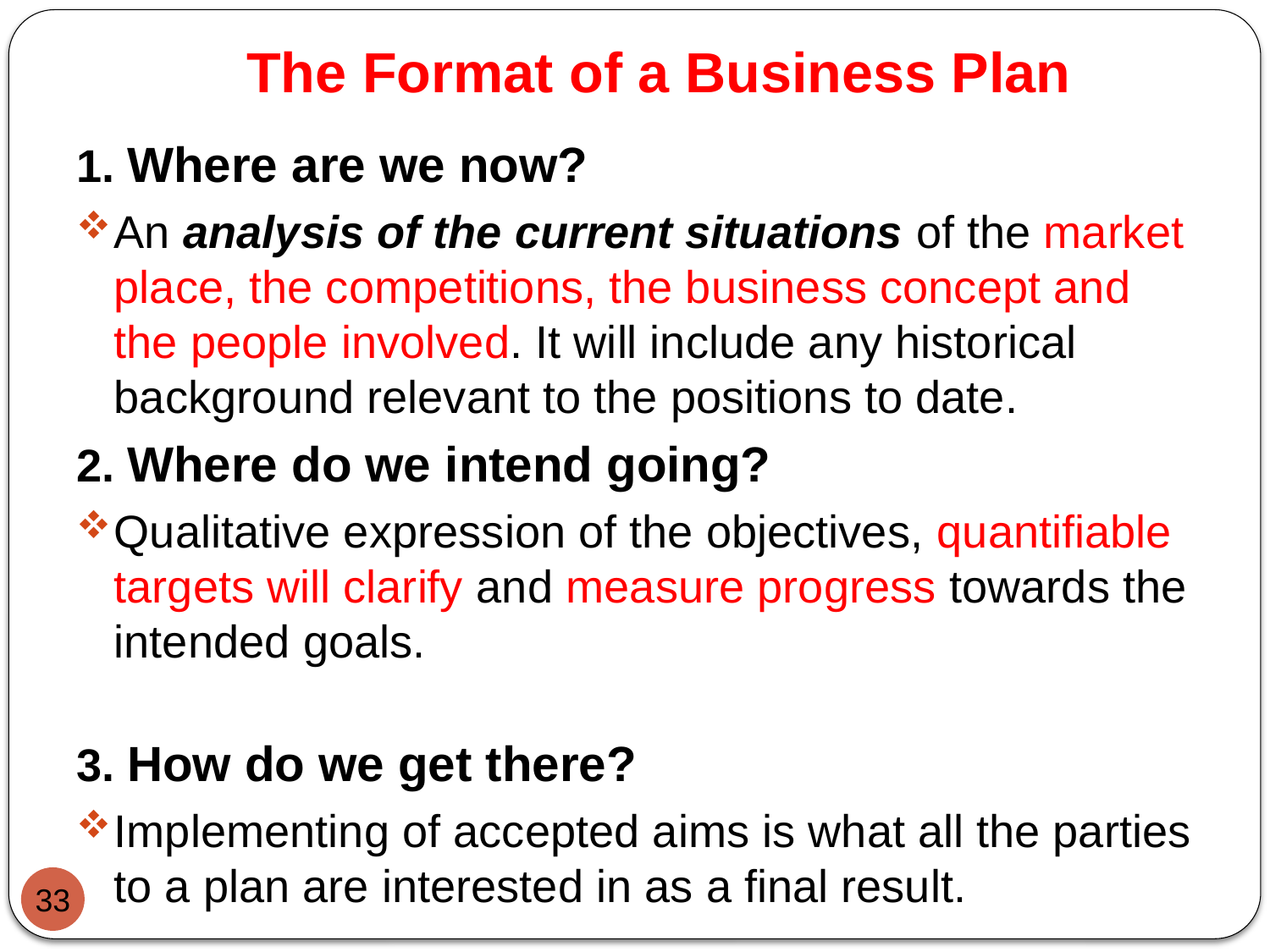

# The Format of a Business Plan
1. Where are we now?
An analysis of the current situations of the market place, the competitions, the business concept and the people involved. It will include any historical background relevant to the positions to date.
2. Where do we intend going?
Qualitative expression of the objectives, quantifiable targets will clarify and measure progress towards the intended goals.
3. How do we get there?
Implementing of accepted aims is what all the parties to a plan are interested in as a final result.

33